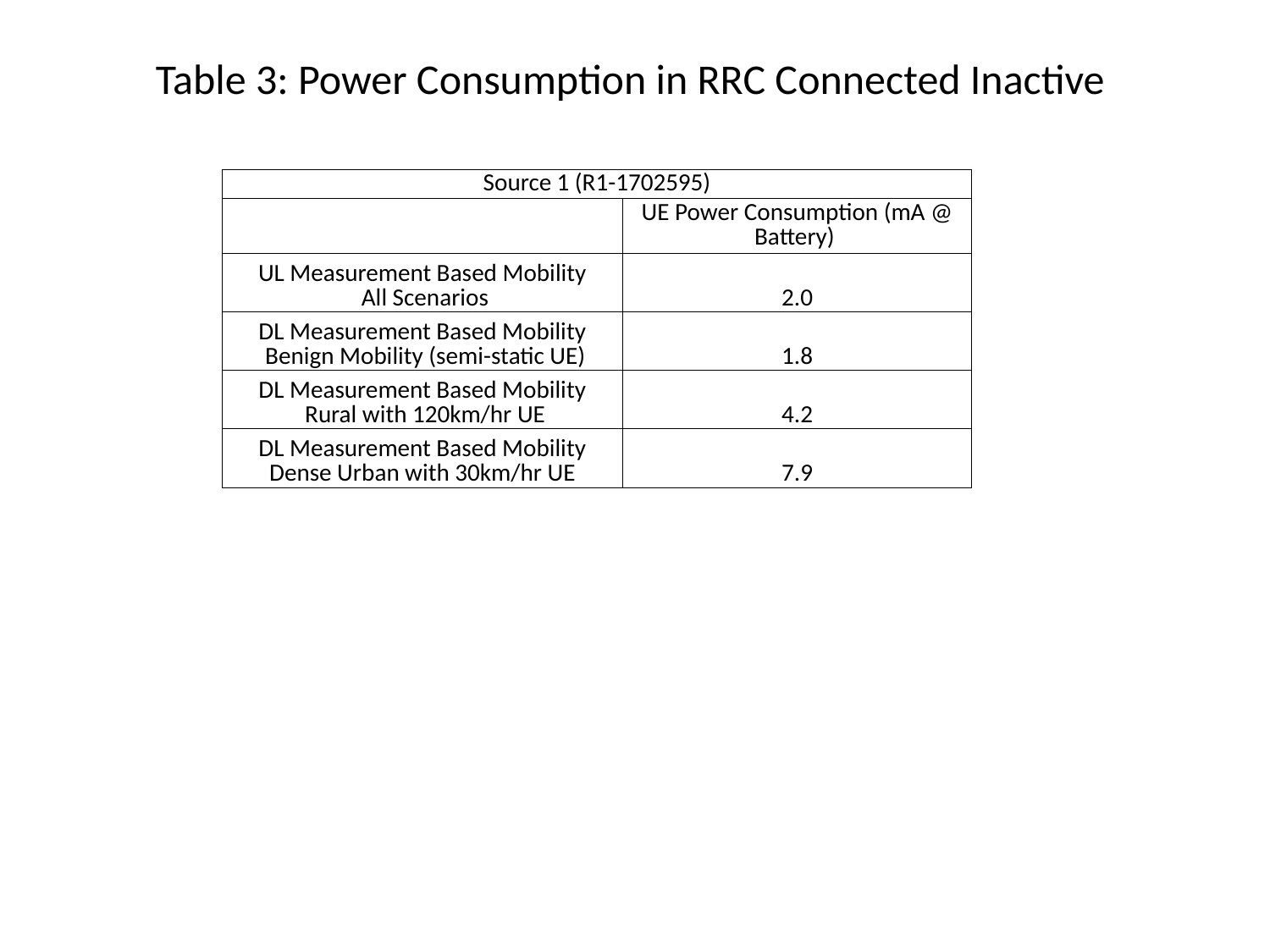

Table 3: Power Consumption in RRC Connected Inactive
| Source 1 (R1-1702595) |  |
| --- | --- |
|  | UE Power Consumption (mA @ Battery) |
| UL Measurement Based Mobility All Scenarios | 2.0 |
| DL Measurement Based Mobility Benign Mobility (semi-static UE) | 1.8 |
| DL Measurement Based Mobility Rural with 120km/hr UE | 4.2 |
| DL Measurement Based Mobility Dense Urban with 30km/hr UE | 7.9 |